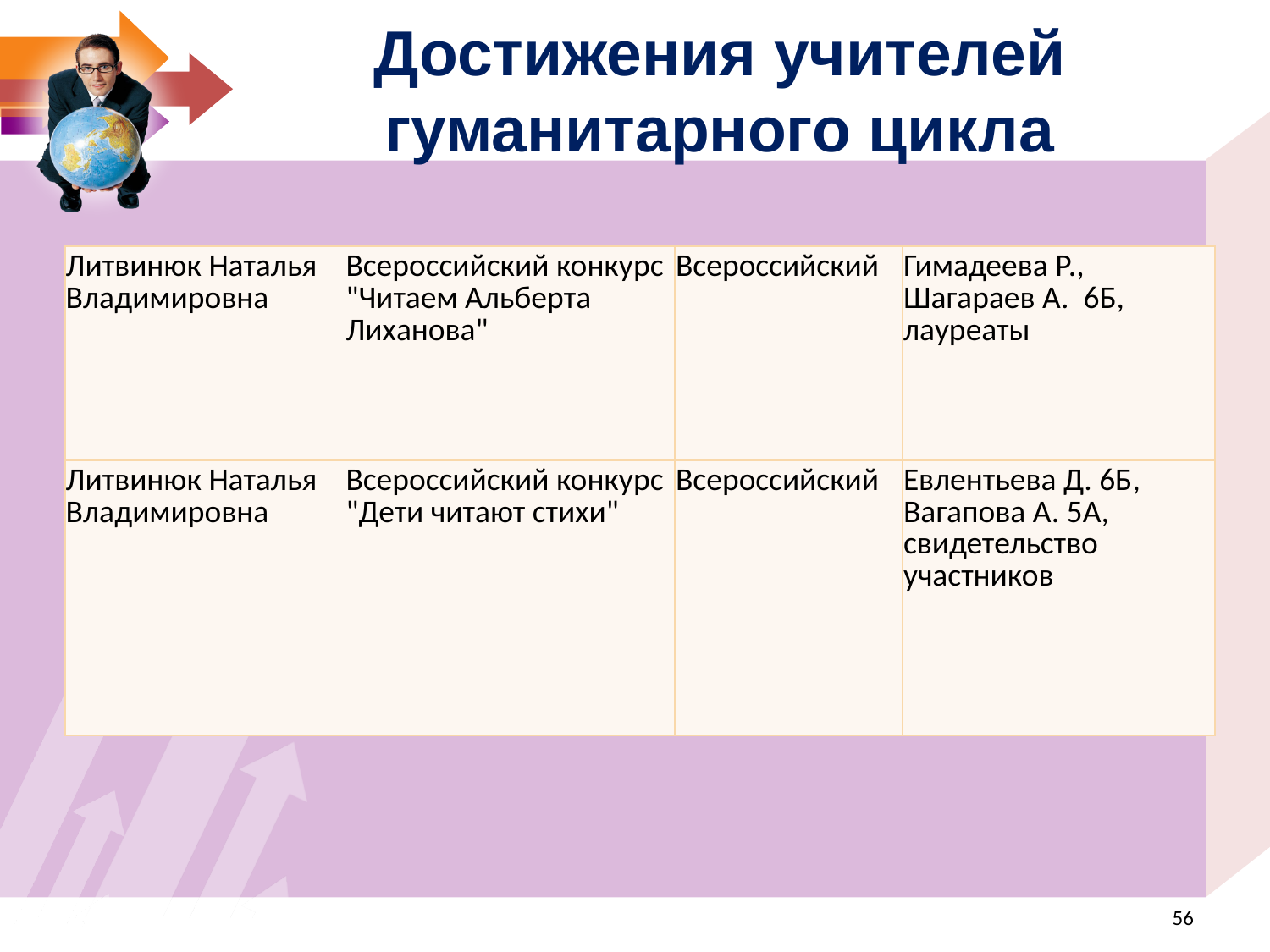

Достижения учителей гуманитарного цикла
| Литвинюк Наталья Владимировна | Всероссийский конкурс "Читаем Альберта Лиханова" | Всероссийский | Гимадеева Р., Шагараев А. 6Б, лауреаты |
| --- | --- | --- | --- |
| Литвинюк Наталья Владимировна | Всероссийский конкурс "Дети читают стихи" | Всероссийский | Евлентьева Д. 6Б, Вагапова А. 5А, свидетельство участников |
56